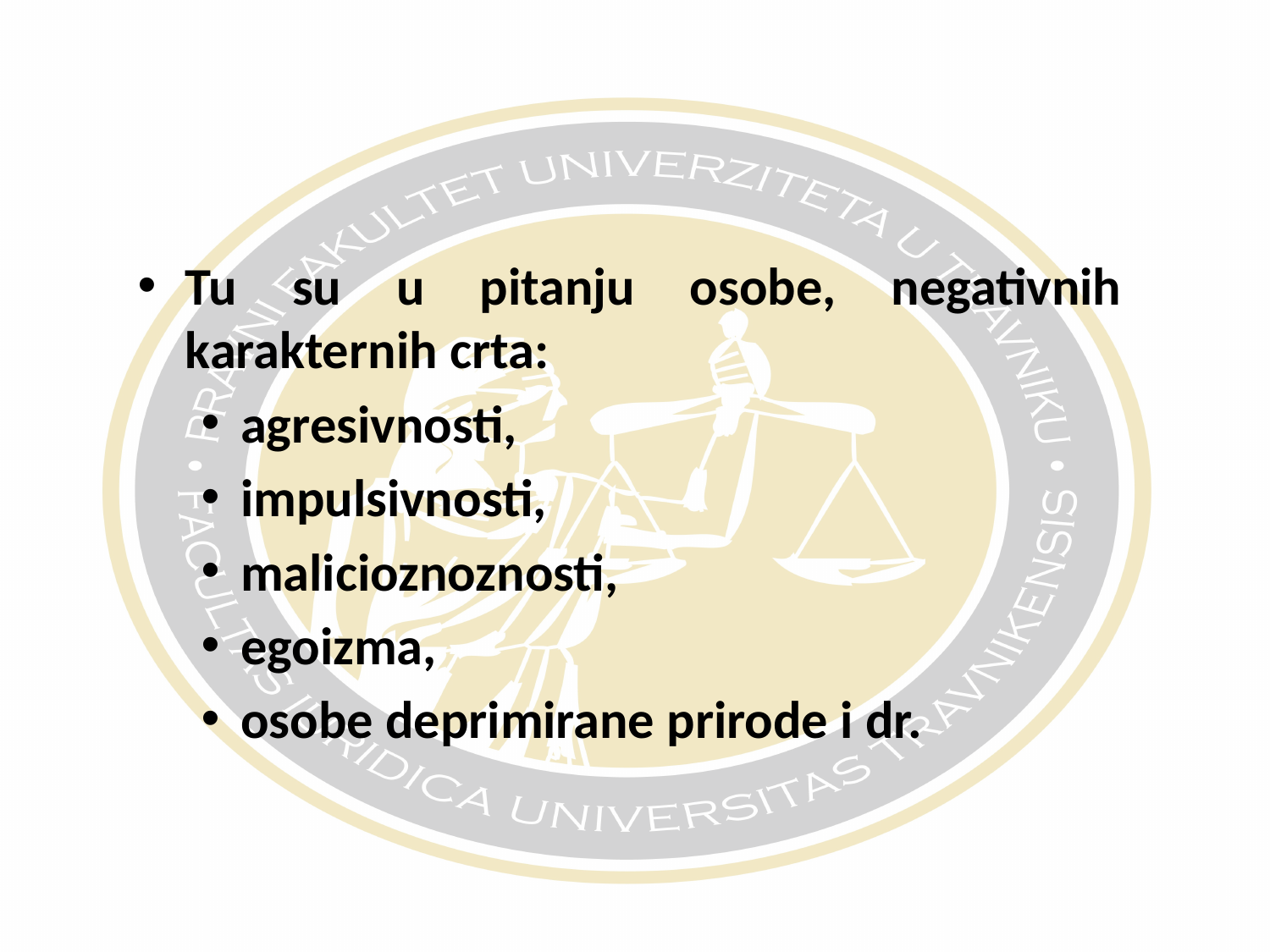

#
Tu su u pitanju osobe, negativnih karakternih crta:
agresivnosti,
impulsivnosti,
malicioznoznosti,
egoizma,
osobe deprimirane prirode i dr.